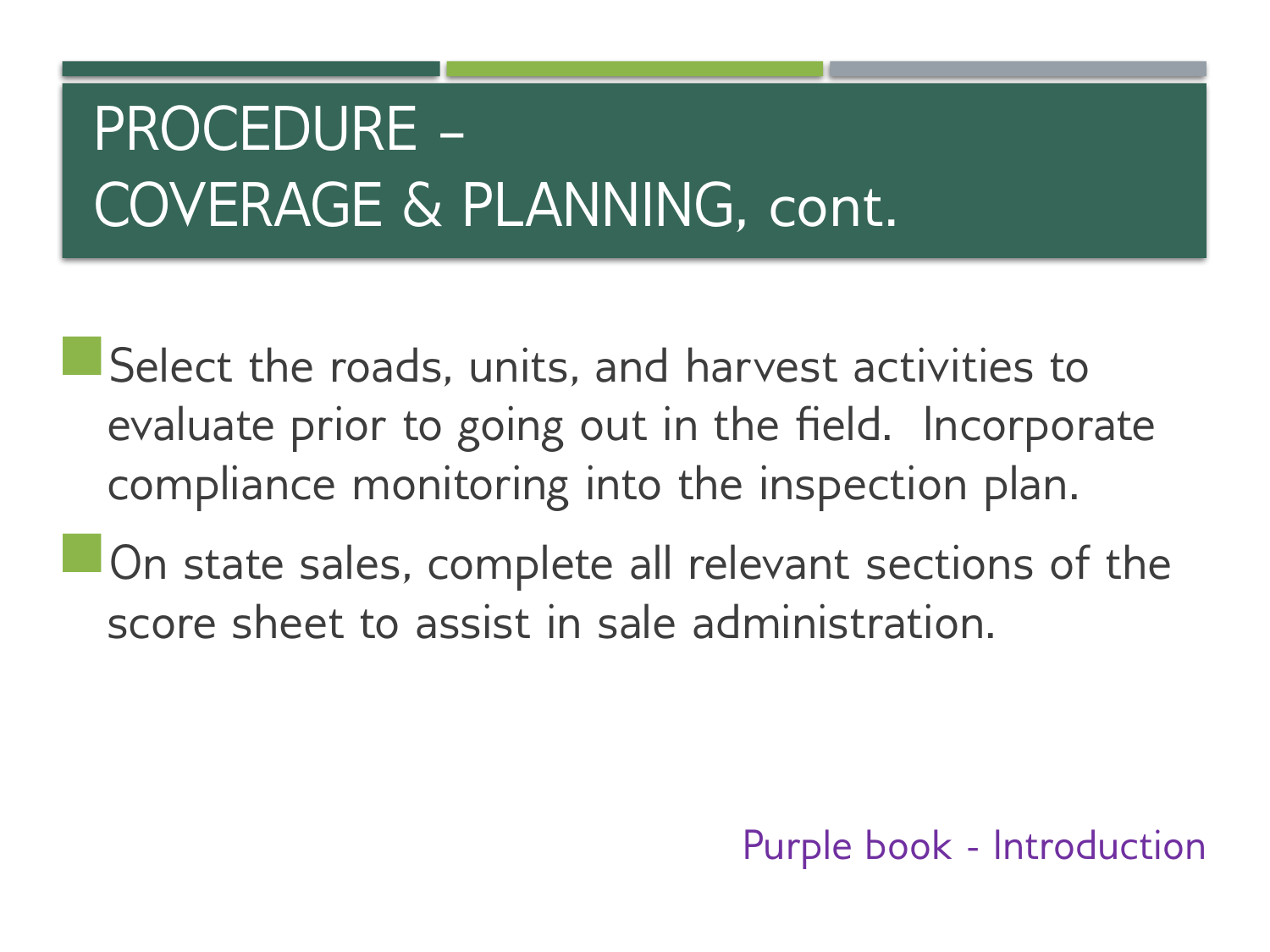

# Procedure – coverage & planning, cont.
Select the roads, units, and harvest activities to evaluate prior to going out in the field.  Incorporate compliance monitoring into the inspection plan.
On state sales, complete all relevant sections of the score sheet to assist in sale administration.

Purple book - Introduction